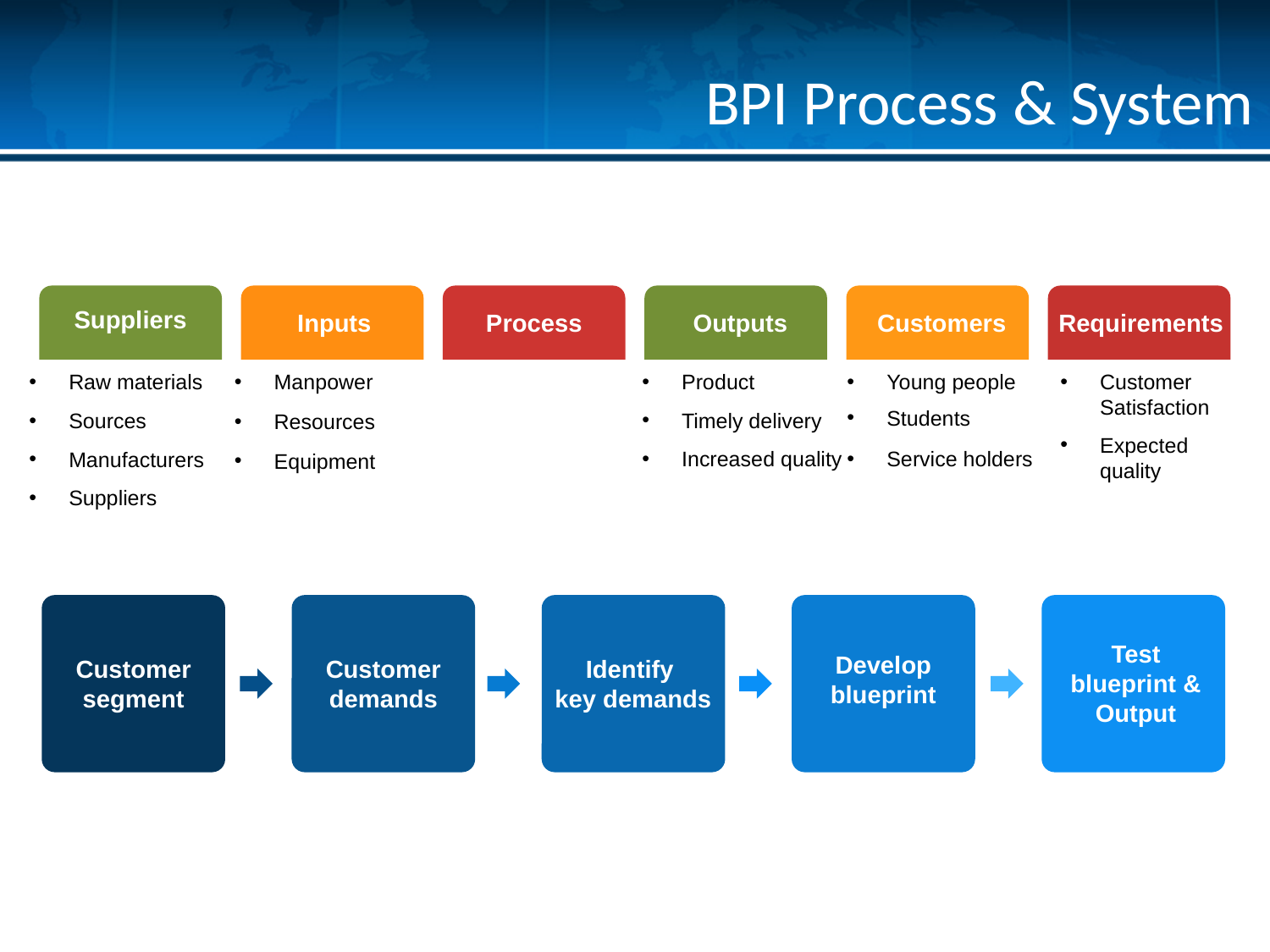

BPI Process & System

Suppliers
Inputs
Process
Outputs
Customers
Requirements
Raw materials
Manpower
Product
Young people
Customer Satisfaction
Students
Timely delivery
Sources
Resources
Expected quality
Increased quality
Service holders
Manufacturers
Equipment
Suppliers

Test blueprint & Output
Develop blueprint
Customer segment
Customer demands
Identify
key demands